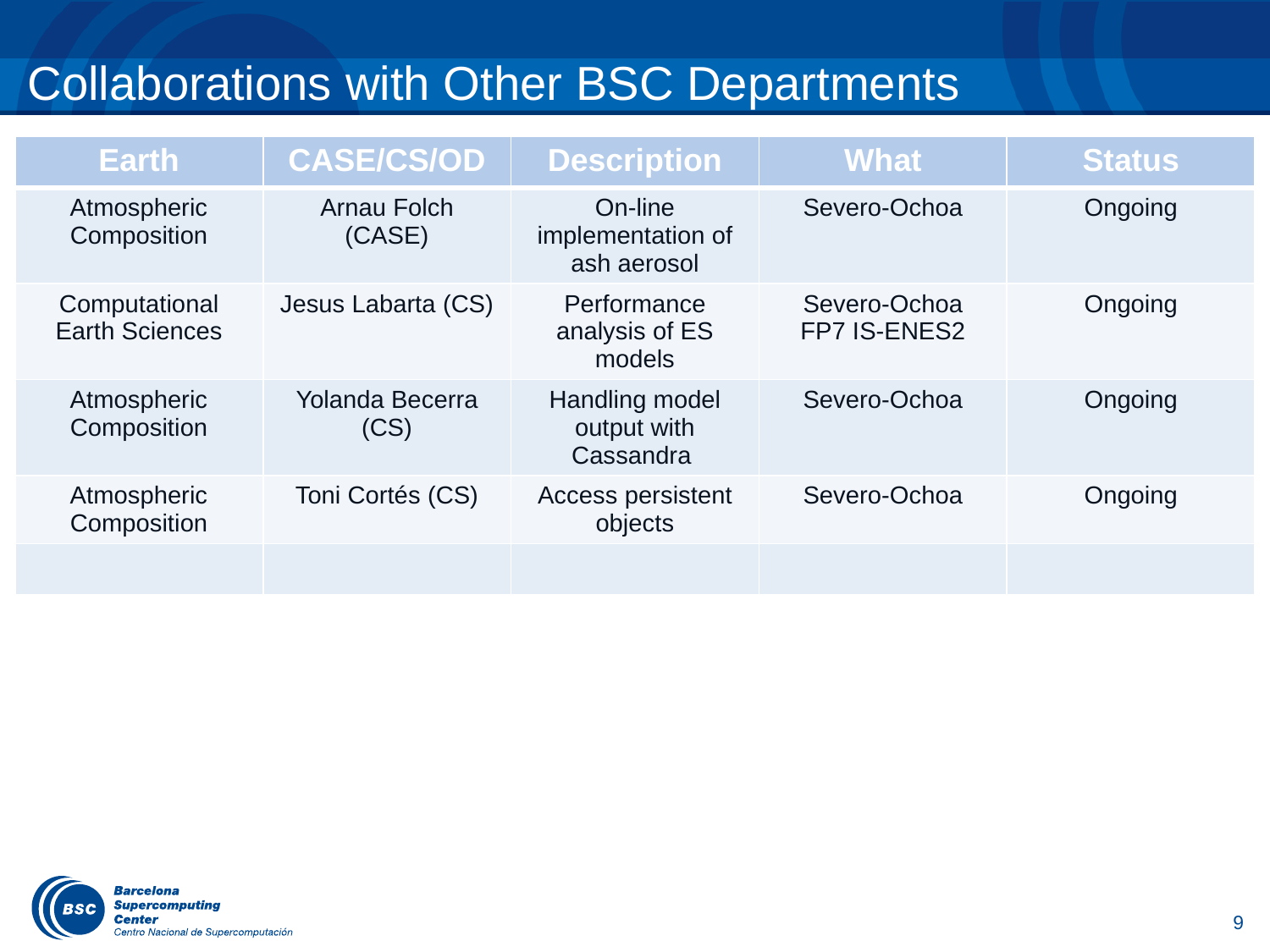

# Collaborations with Other BSC Departments
| Earth | CASE/CS/OD | Description | What | Status |
| --- | --- | --- | --- | --- |
| Atmospheric Composition | Arnau Folch (CASE) | On-line implementation of ash aerosol | Severo-Ochoa | Ongoing |
| Computational Earth Sciences | Jesus Labarta (CS) | Performance analysis of ES models | Severo-Ochoa FP7 IS-ENES2 | Ongoing |
| Atmospheric Composition | Yolanda Becerra (CS) | Handling model output with Cassandra | Severo-Ochoa | Ongoing |
| Atmospheric Composition | Toni Cortés (CS) | Access persistent objects | Severo-Ochoa | Ongoing |
|  |  |  |  |  |
9